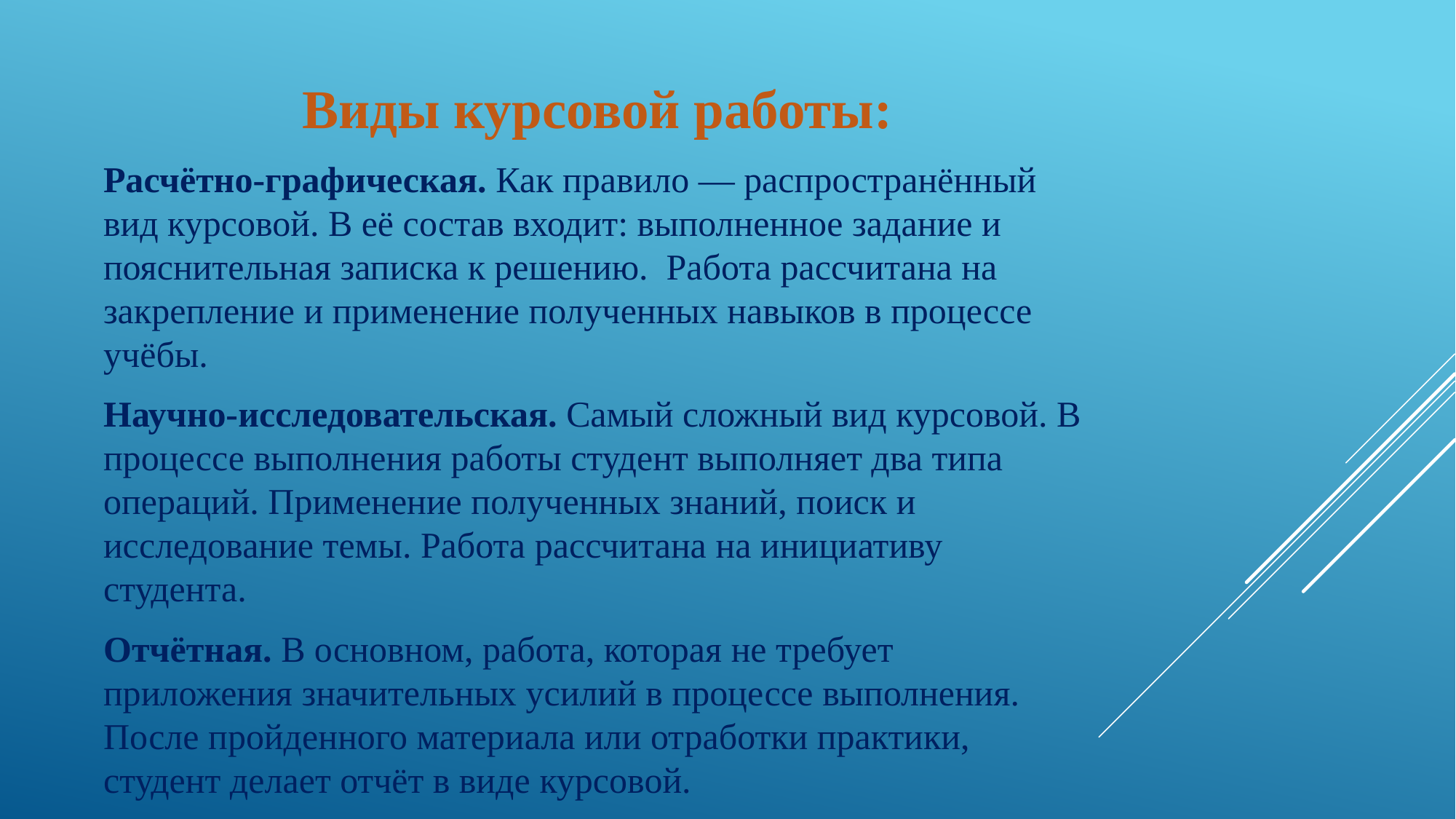

Виды курсовой работы:
Расчётно-графическая. Как правило — распространённый вид курсовой. В её состав входит: выполненное задание и пояснительная записка к решению.  Работа рассчитана на закрепление и применение полученных навыков в процессе учёбы.
Научно-исследовательская. Самый сложный вид курсовой. В процессе выполнения работы студент выполняет два типа операций. Применение полученных знаний, поиск и исследование темы. Работа рассчитана на инициативу студента.
Отчётная. В основном, работа, которая не требует приложения значительных усилий в процессе выполнения. После пройденного материала или отработки практики, студент делает отчёт в виде курсовой.